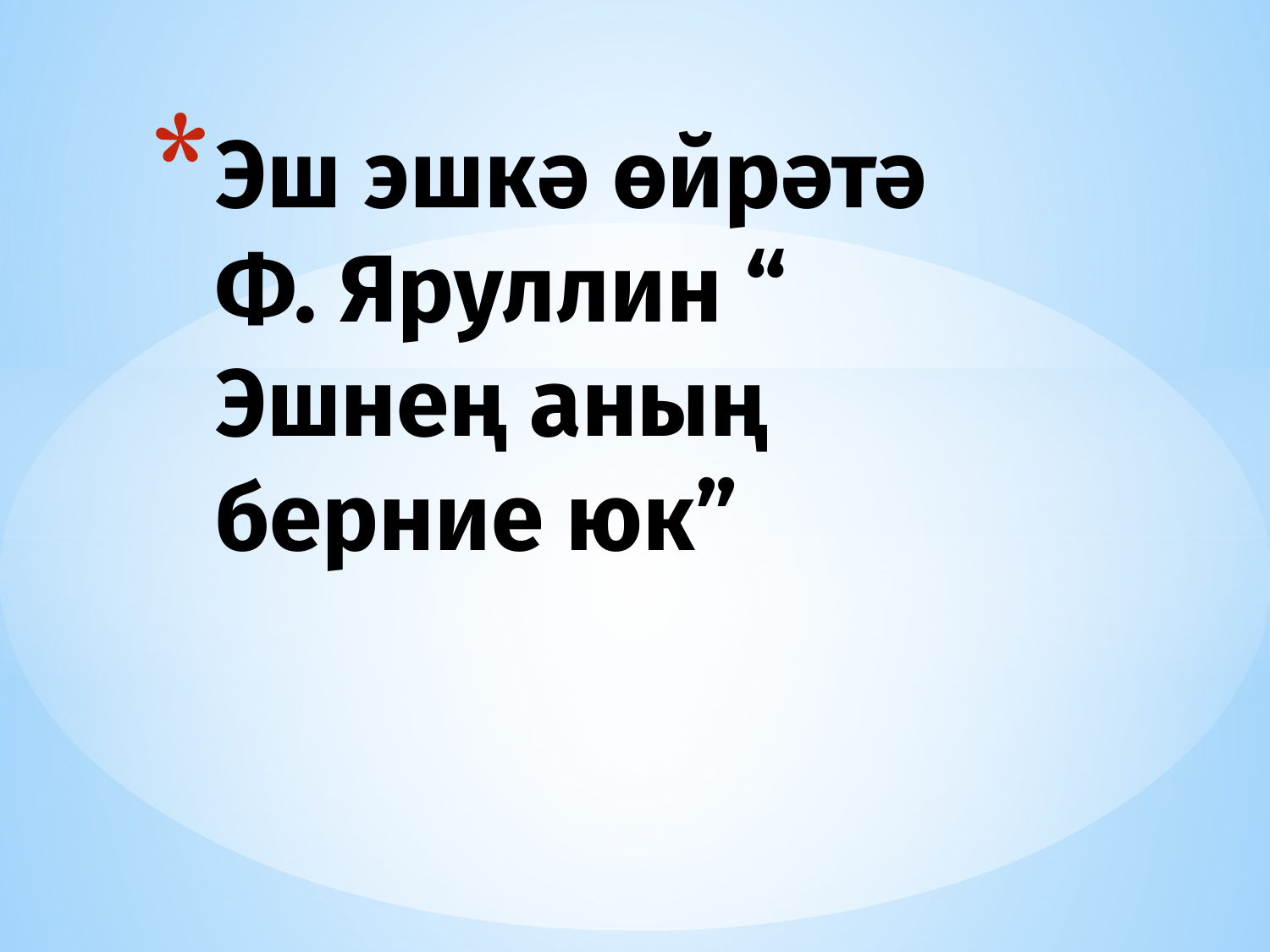

# Эш эшкә өйрәтә Ф. Яруллин “ Эшнең аның берние юк”